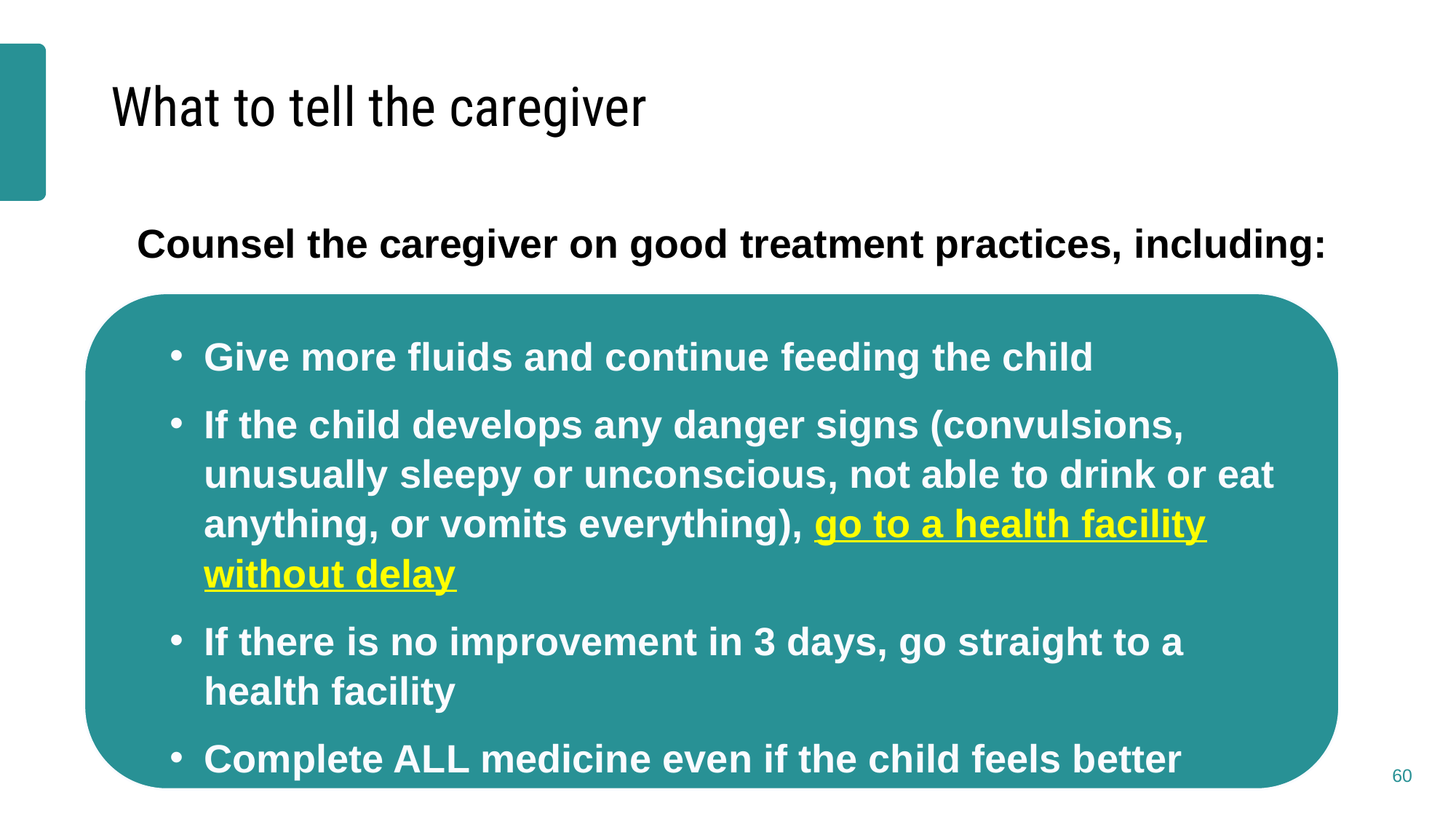

# What to tell the caregiver
Counsel the caregiver on good treatment practices, including:

Give more fluids and continue feeding the child
If the child develops any danger signs (convulsions, unusually sleepy or unconscious, not able to drink or eat anything, or vomits everything), go to a health facility without delay
If there is no improvement in 3 days, go straight to a health facility
Complete ALL medicine even if the child feels better
60